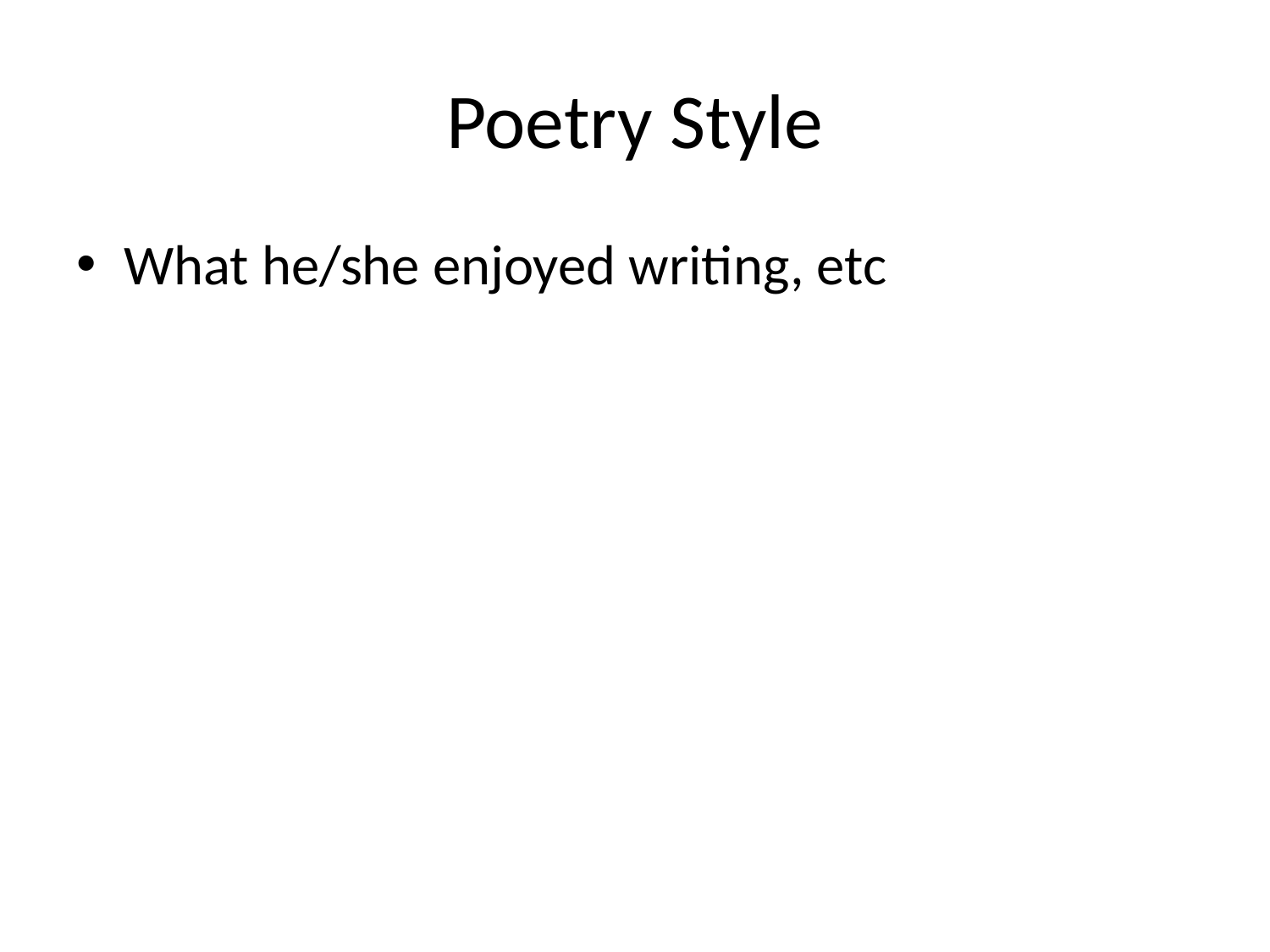

# Poetry Style
What he/she enjoyed writing, etc